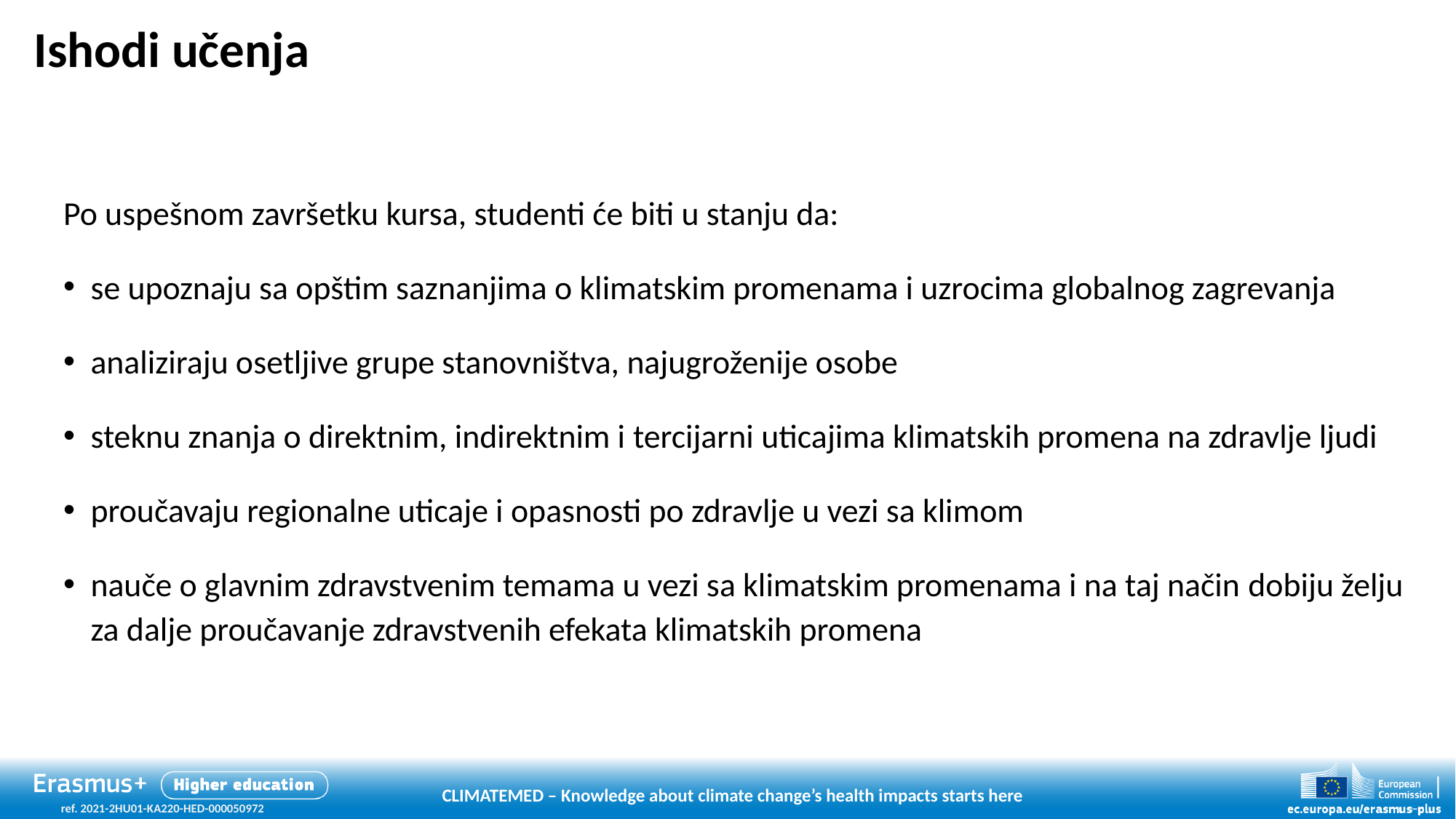

# Ishodi učenja
Po uspešnom završetku kursa, studenti će biti u stanju da:
se upoznaju sa opštim saznanjima o klimatskim promenama i uzrocima globalnog zagrevanja
analiziraju osetljive grupe stanovništva, najugroženije osobe
steknu znanja o direktnim, indirektnim i tercijarni uticajima klimatskih promena na zdravlje ljudi
proučavaju regionalne uticaje i opasnosti po zdravlje u vezi sa klimom
nauče o glavnim zdravstvenim temama u vezi sa klimatskim promenama i na taj način dobiju želju za dalje proučavanje zdravstvenih efekata klimatskih promena